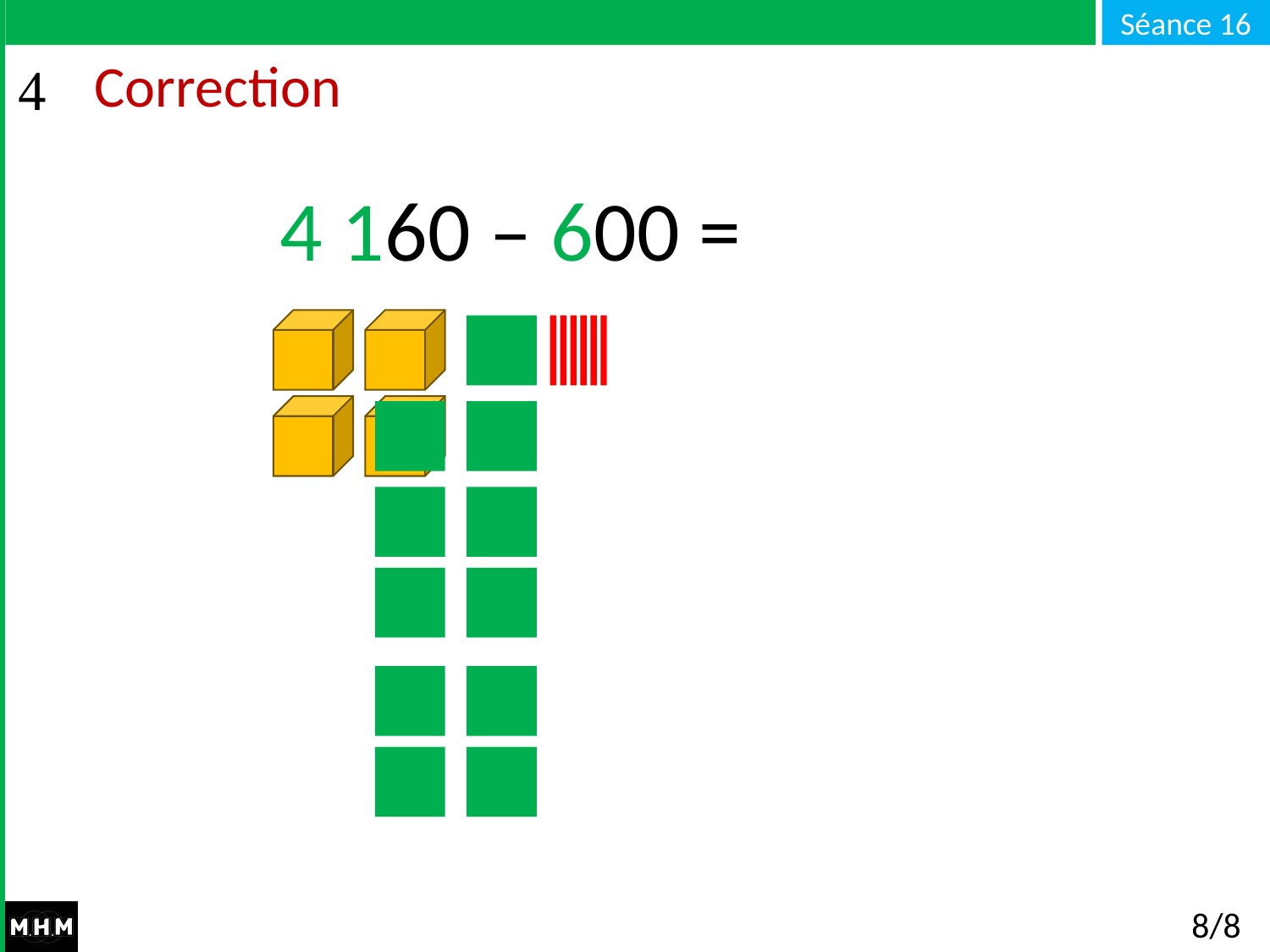

# Correction
4 160 – 600 =

8/8